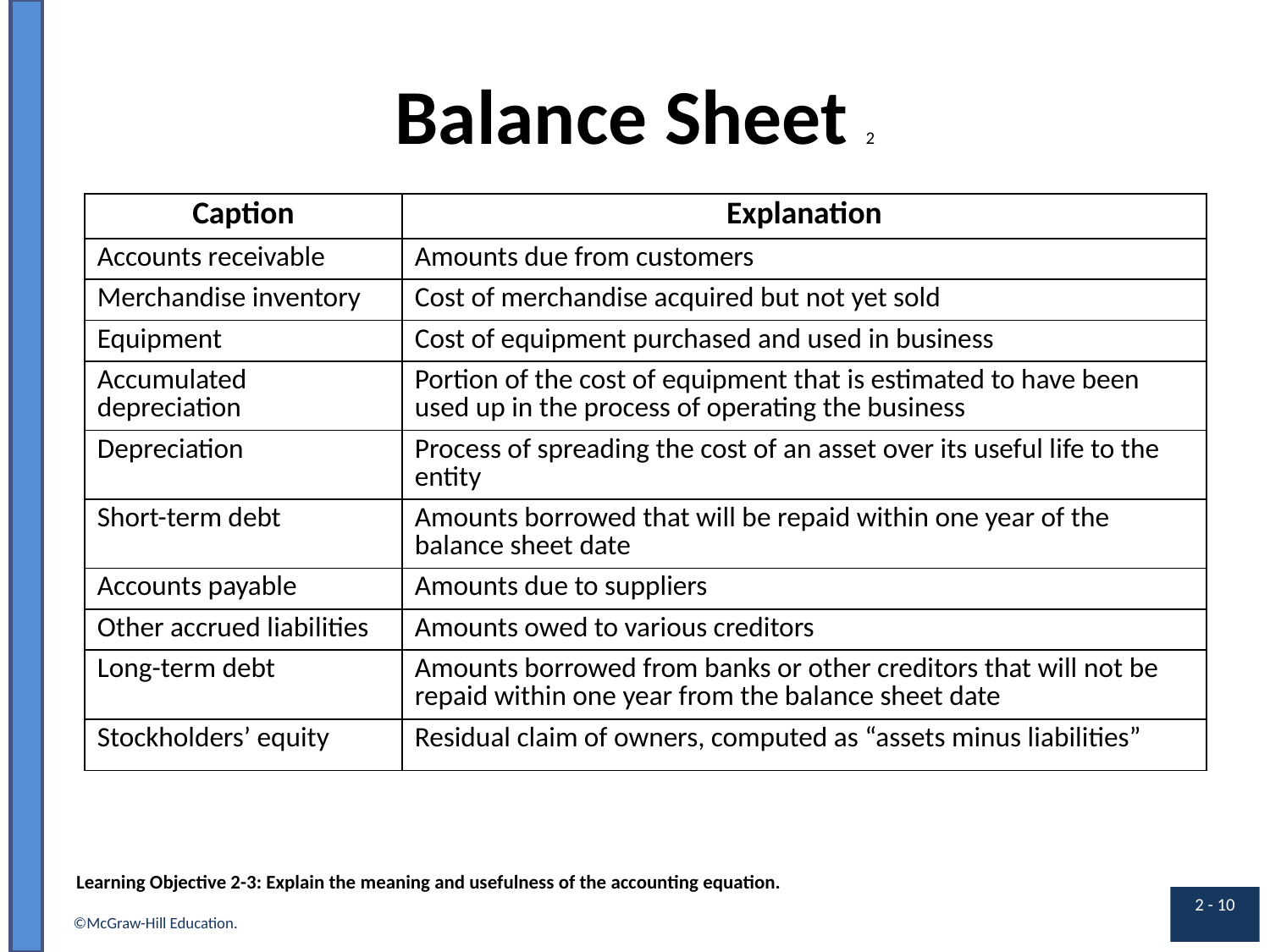

# Balance Sheet 2
| Caption | Explanation |
| --- | --- |
| Accounts receivable | Amounts due from customers |
| Merchandise inventory | Cost of merchandise acquired but not yet sold |
| Equipment | Cost of equipment purchased and used in business |
| Accumulated depreciation | Portion of the cost of equipment that is estimated to have been used up in the process of operating the business |
| Depreciation | Process of spreading the cost of an asset over its useful life to the entity |
| Short-term debt | Amounts borrowed that will be repaid within one year of the balance sheet date |
| Accounts payable | Amounts due to suppliers |
| Other accrued liabilities | Amounts owed to various creditors |
| Long-term debt | Amounts borrowed from banks or other creditors that will not be repaid within one year from the balance sheet date |
| Stockholders’ equity | Residual claim of owners, computed as “assets minus liabilities” |
Learning Objective 2-3: Explain the meaning and usefulness of the accounting equation.